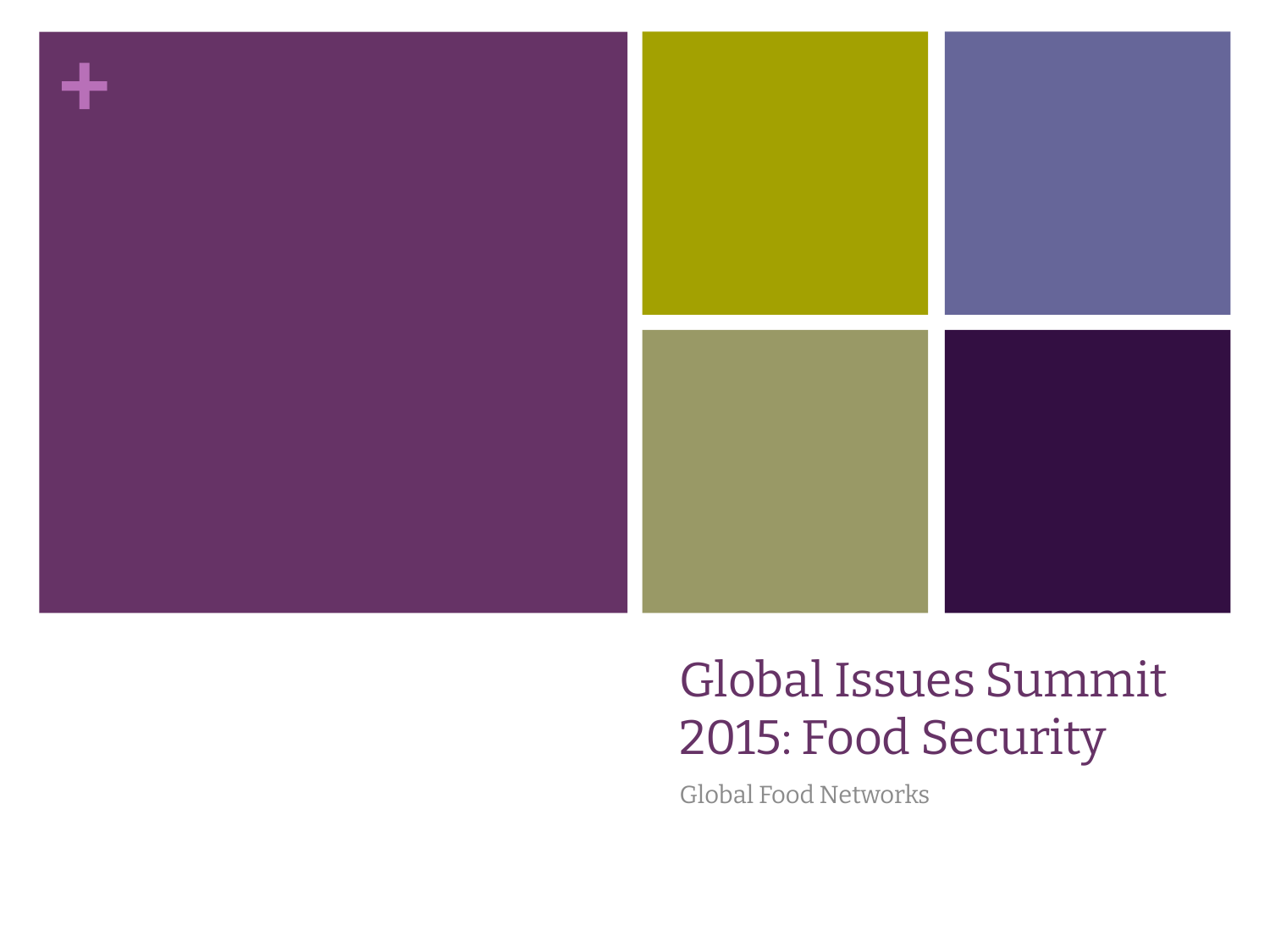

# Global Issues Summit 2015: Food Security
Global Food Networks